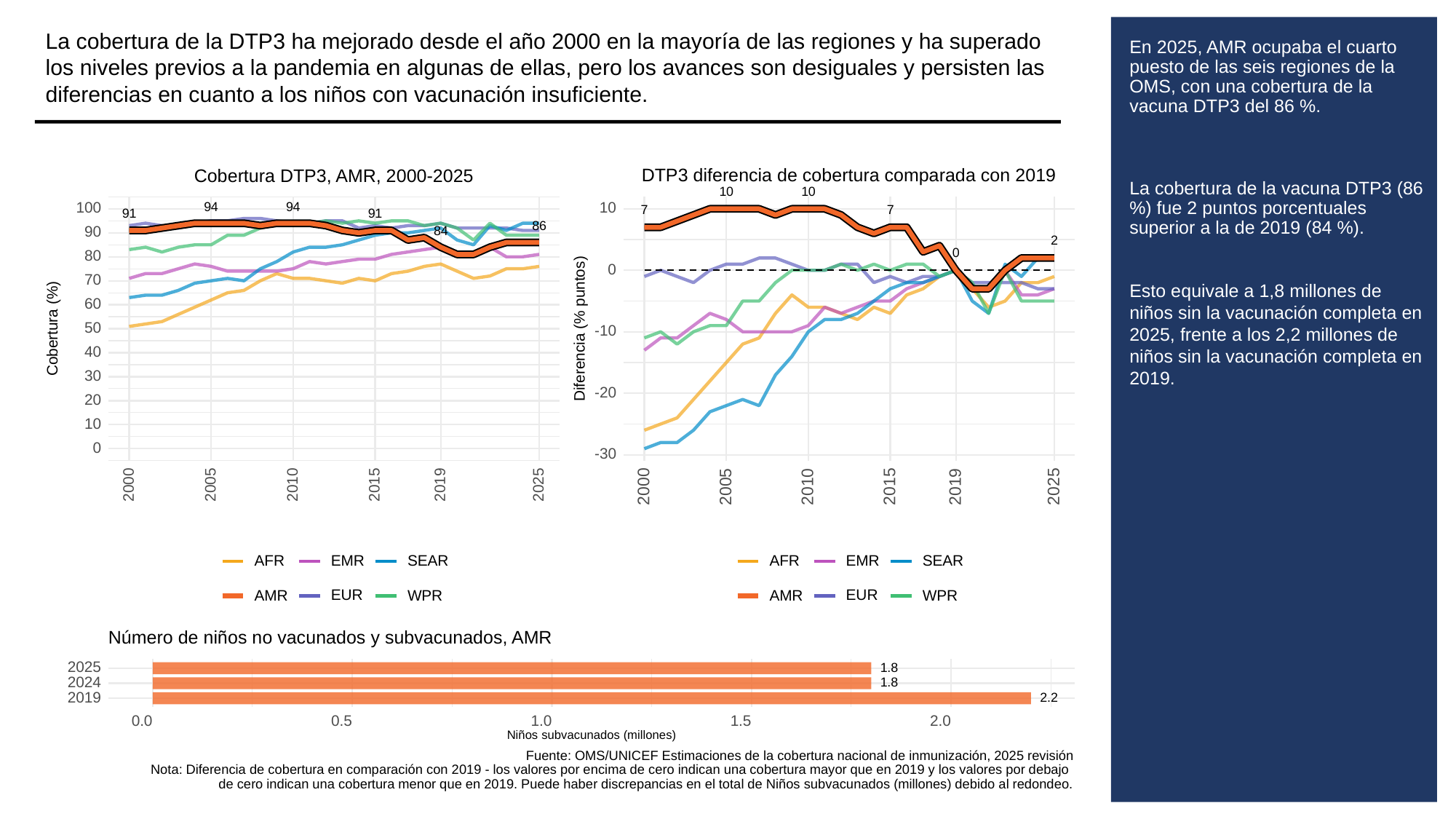

La cobertura de la DTP3 ha mejorado desde el año 2000 en la mayoría de las regiones y ha superado los niveles previos a la pandemia en algunas de ellas, pero los avances son desiguales y persisten las diferencias en cuanto a los niños con vacunación insuficiente.
# En 2025, AMR ocupaba el cuarto puesto de las seis regiones de la OMS, con una cobertura de la vacuna DTP3 del 86 %.

La cobertura de la vacuna DTP3 (86 %) fue 2 puntos porcentuales superior a la de 2019 (84 %).

Esto equivale a 1,8 millones de niños sin la vacunación completa en 2025, frente a los 2,2 millones de niños sin la vacunación completa en 2019.

DTP3 diferencia de cobertura comparada con 2019
Cobertura DTP3, AMR, 2000-2025
10
10

94
94
100
10
7
7

91
91

86

84
90

2

0
80

0

70

60

Cobertura (%)
Diferencia (% puntos)
50
-10

40

30

-20

20

10

0

-30

2000
2005
2010
2015
2019
2025
2000
2005
2010
2015
2019
2025
SEAR
SEAR
AFR
EMR
AFR
EMR

EUR
EUR
AMR
WPR
AMR
WPR

Número de niños no vacunados y subvacunados, AMR

2025
1.8

2024
1.8

2019
2.2

0.0
0.5
1.0
1.5
2.0
Niños subvacunados (millones)
Fuente: OMS/UNICEF Estimaciones de la cobertura nacional de inmunización, 2025 revisión
Nota: Diferencia de cobertura en comparación con 2019 - los valores por encima de cero indican una cobertura mayor que en 2019 y los valores por debajo
de cero indican una cobertura menor que en 2019. Puede haber discrepancias en el total de Niños subvacunados (millones) debido al redondeo.